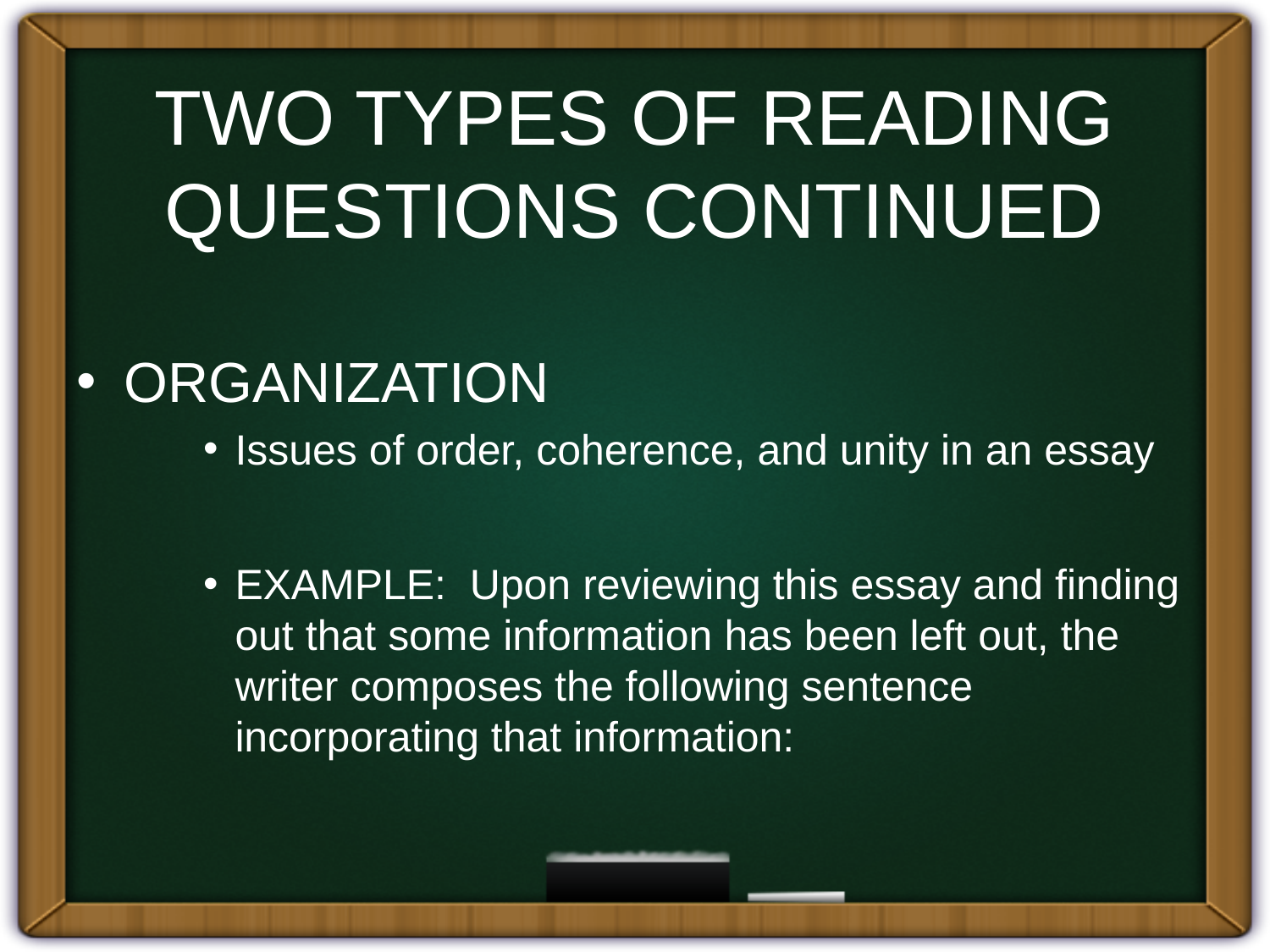

# TWO TYPES OF READING QUESTIONS CONTINUED
ORGANIZATION
Issues of order, coherence, and unity in an essay

EXAMPLE:  Upon reviewing this essay and finding out that some information has been left out, the writer composes the following sentence incorporating that information: